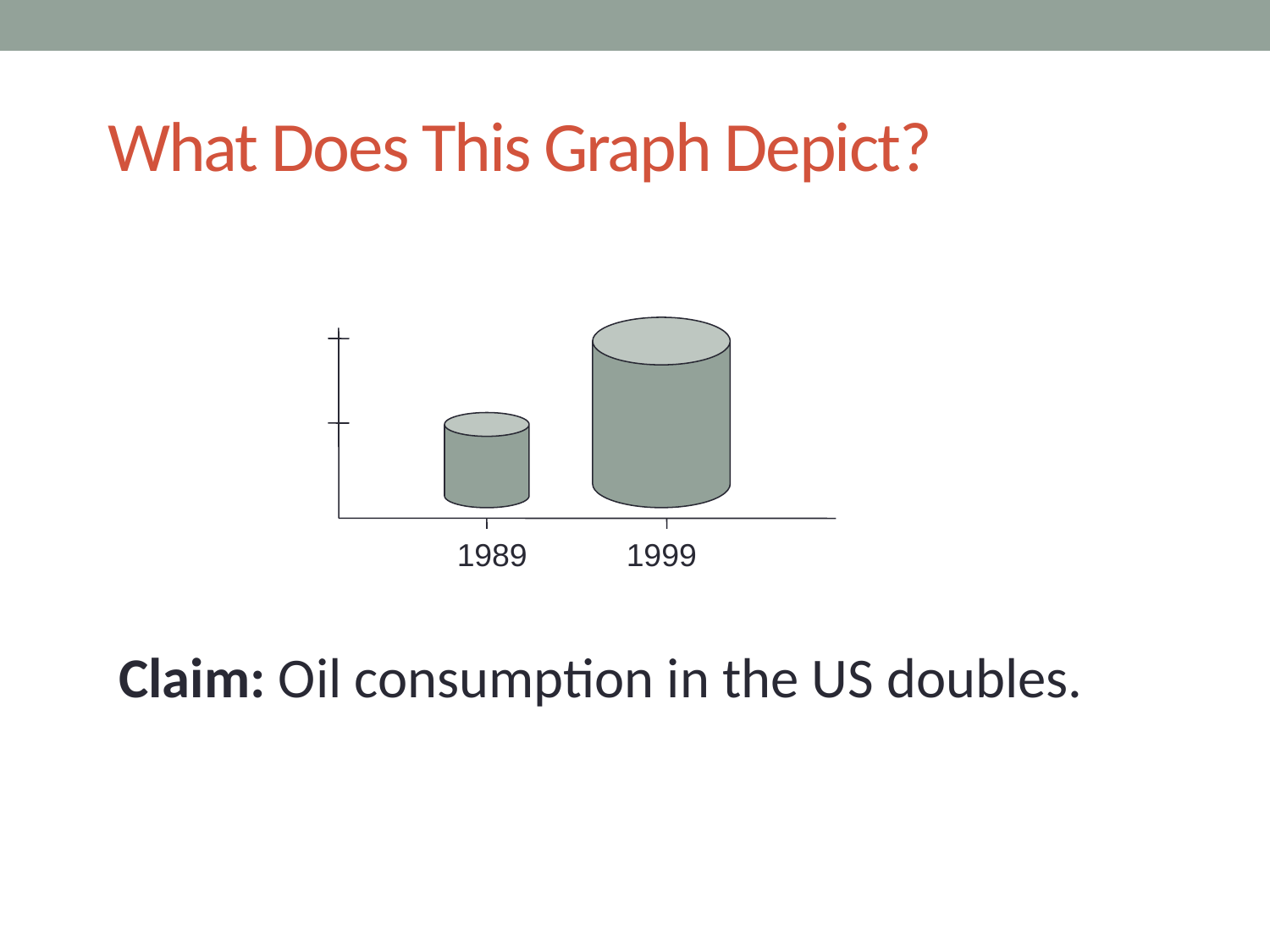

# What Does This Graph Depict?

1989
1999
Claim: Oil consumption in the US doubles.